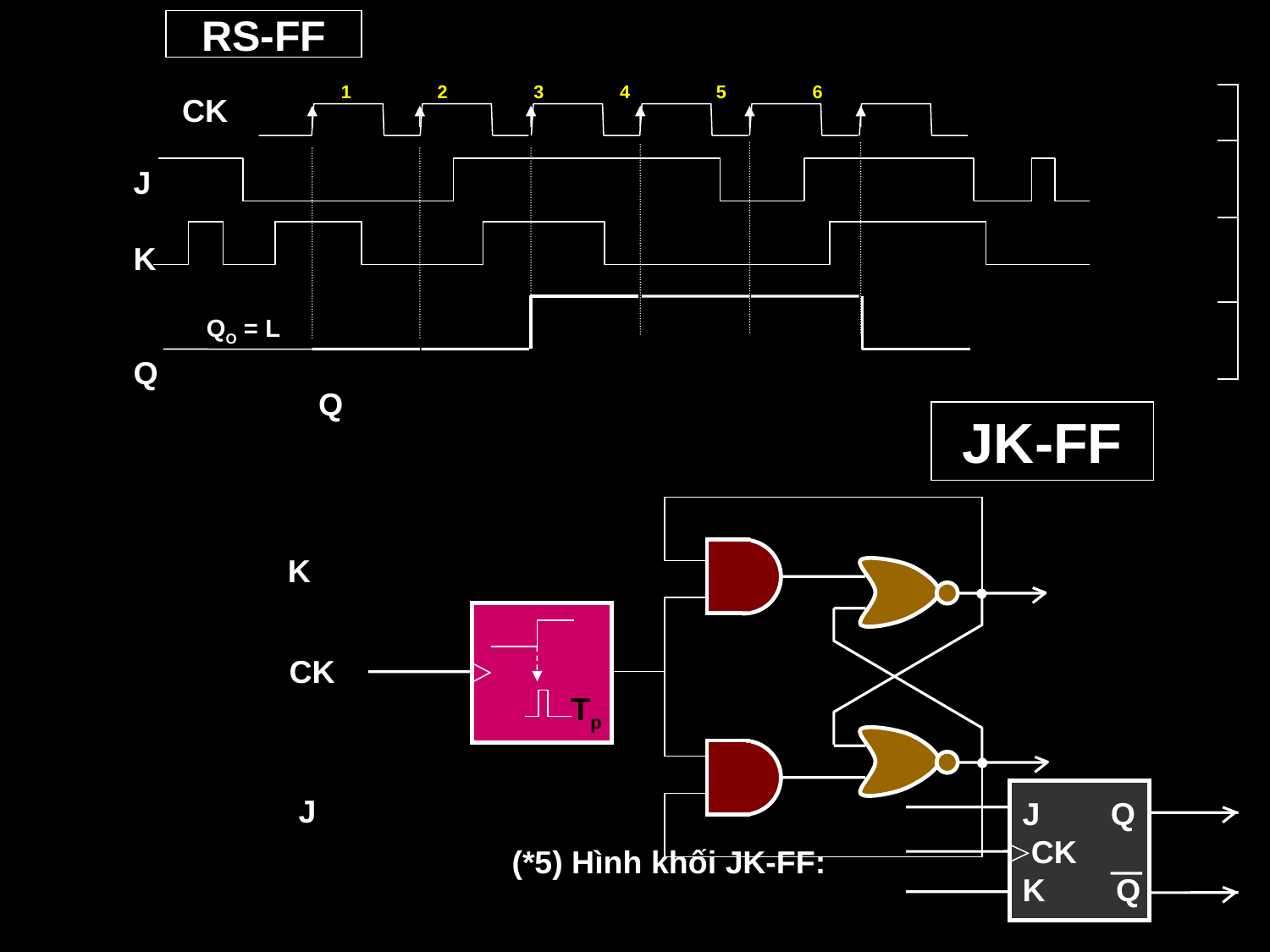

RS-FF
#
     1                 2                 3               4                 5                 6

 J

 K

 Q

QO = L

     1                 2                 3               4                 5                 6

R

S

Q

CK

Q

| Ý nghĩa giá trị đầu vào | CKn | Jn | Kn | Qn | Q’n | Ghi chú |
| --- | --- | --- | --- | --- | --- | --- |
| 3 là trị số vào kích lật song cực: | ↑ | H | H | Q’n-1 | Qn-1 | song cực đảo ngược |
| 1 hoặc 2 là trị số vào kích lập song cực: | ↑ | L | H | L | H | Ghi Jn vào Qn |
|  | ↑ | H | L | H | L |  |
| Zê-rô là trị số vào để cho song cực tự lập : | ↑ | L | L | Qn-1 | Q’n-1 | Bảo lưu trị số đã lập |
CK
CK

 J

 K

 Q

J1 = H

K1 = L

Q1 = ?

JK-FF

K

          Tp

CK

J        Q
 CK
K        Q

J
(*5) Hình khối JK-FF: